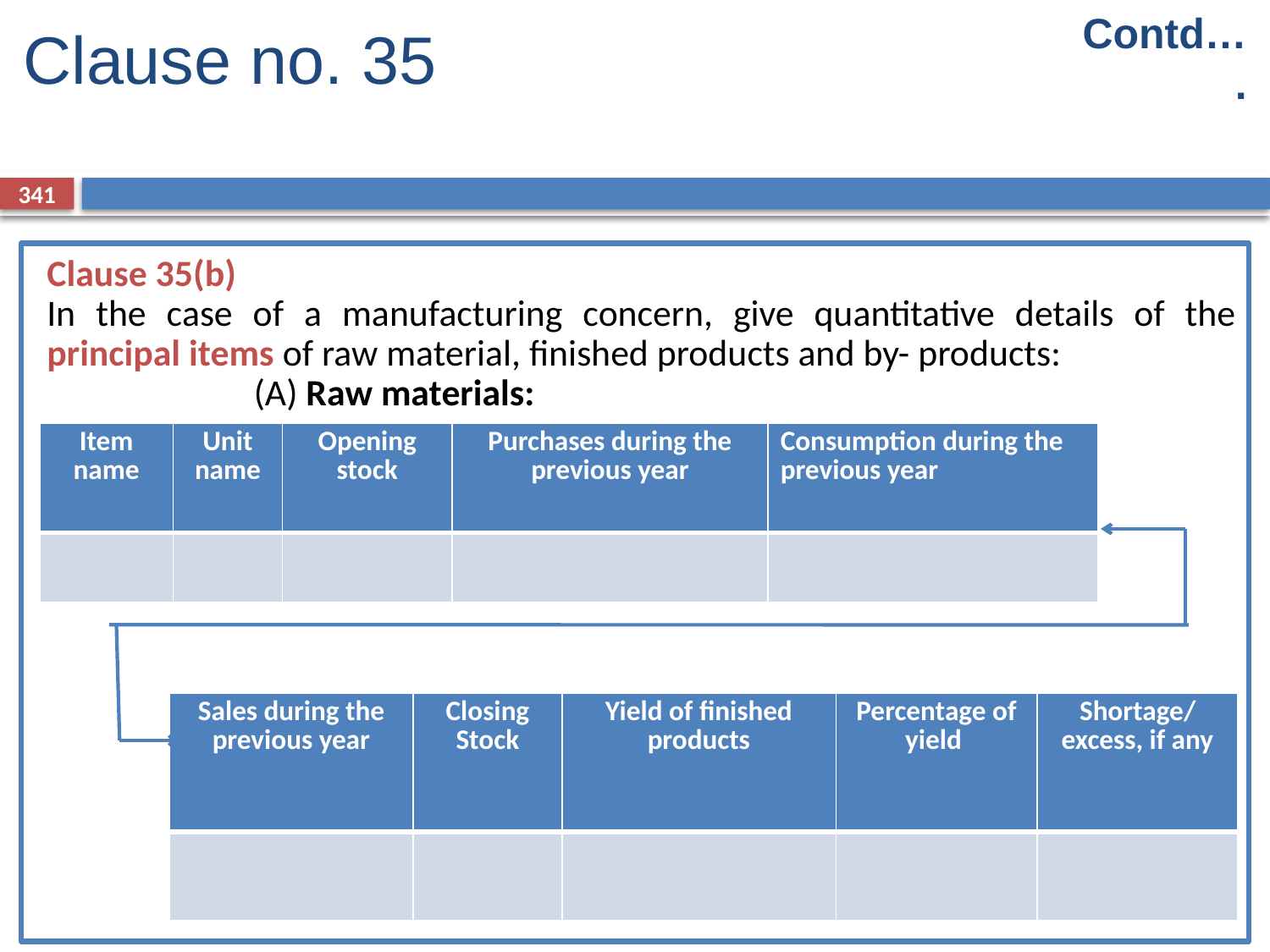

Contd….
# Clause no. 35
341
Clause 35(b)
In the case of a manufacturing concern, give quantitative details of the principal items of raw material, finished products and by- products:
		 (A) Raw materials:

| Item name | Unit name | Opening stock | Purchases during the previous year | Consumption during the previous year |
| --- | --- | --- | --- | --- |
|  |  |  |  |  |
| Sales during the previous year | Closing Stock | Yield of finished products | Percentage of yield | Shortage/ excess, if any |
| --- | --- | --- | --- | --- |
|  |  |  |  |  |